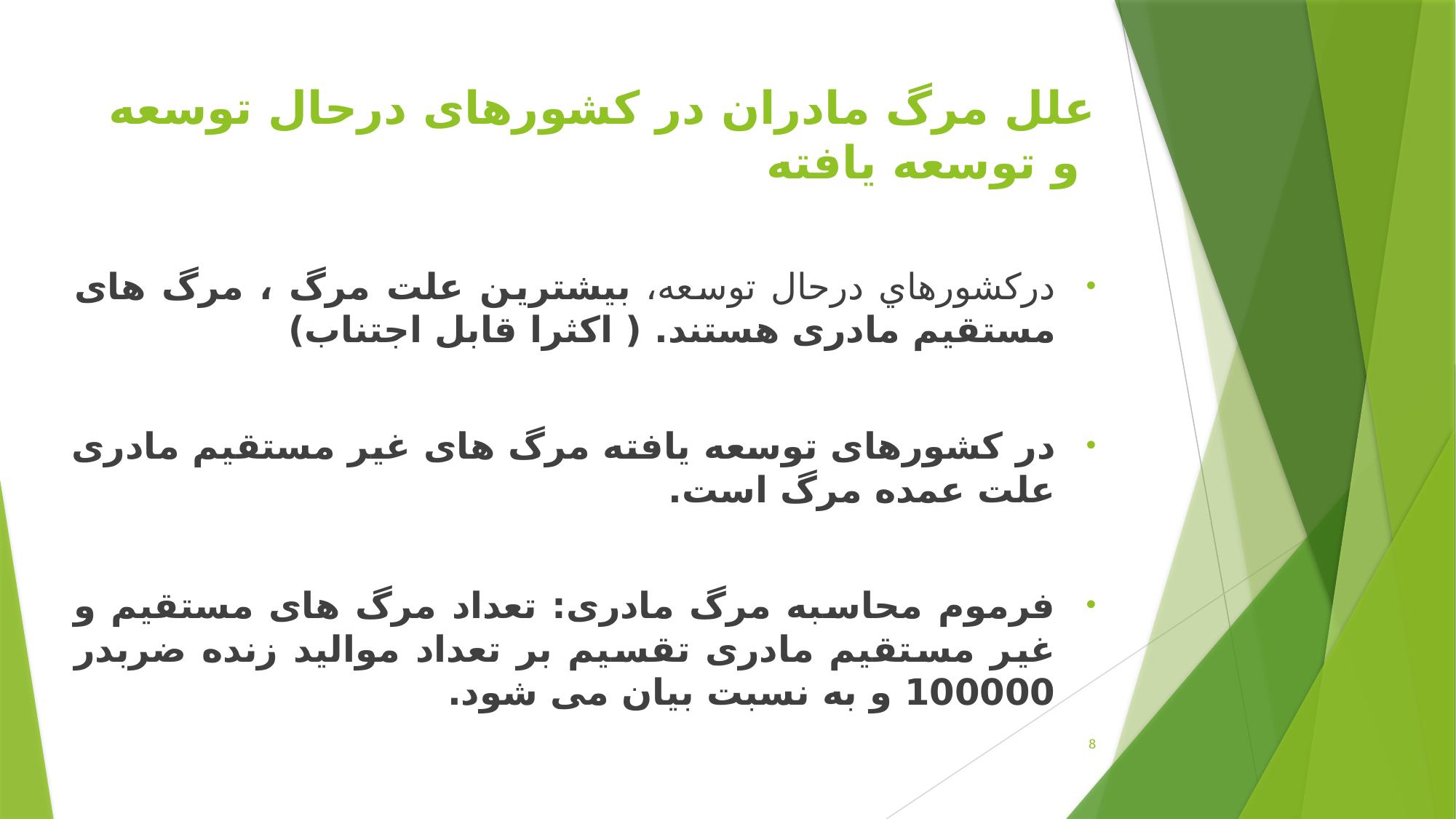

# علل مرگ مادران در کشورهای درحال توسعه و توسعه یافته
دركشورهاي درحال توسعه، بیشترین علت مرگ ، مرگ های مستقیم مادری هستند. ( اکثرا قابل اجتناب)

در کشورهای توسعه یافته مرگ های غیر مستقیم مادری علت عمده مرگ است.

فرموم محاسبه مرگ مادری: تعداد مرگ های مستقیم و غیر مستقیم مادری تقسیم بر تعداد موالید زنده ضربدر 100000 و به نسبت بیان می شود.
8